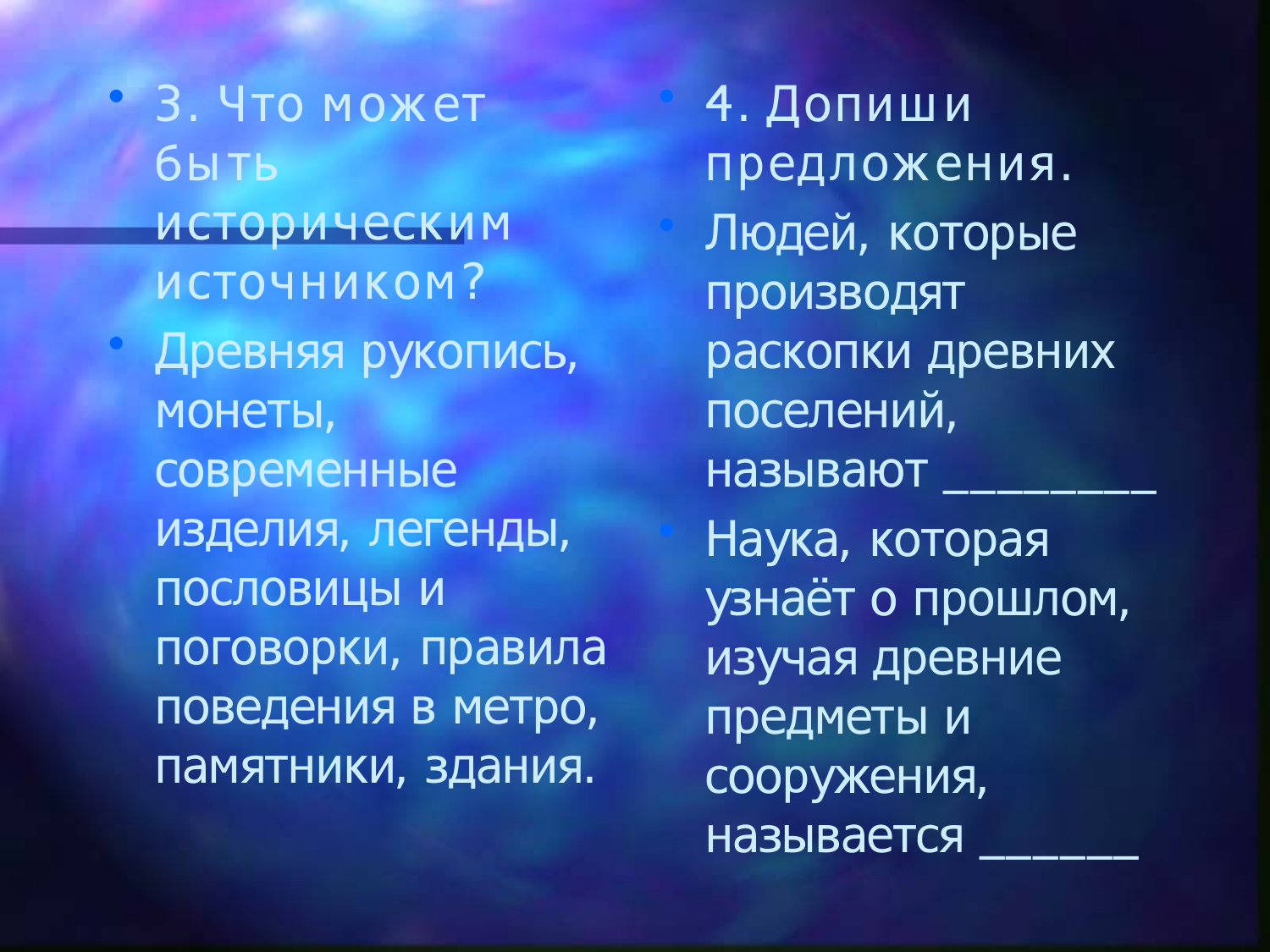

#
3. Что может быть историческим источником?
Древняя рукопись, монеты, современные изделия, легенды, пословицы и поговорки, правила поведения в метро, памятники, здания.

4. Допиши предложения.
Людей, которые производят раскопки древних поселений, называют ________
Наука, которая узнаёт о прошлом, изучая древние предметы и сооружения, называется ______